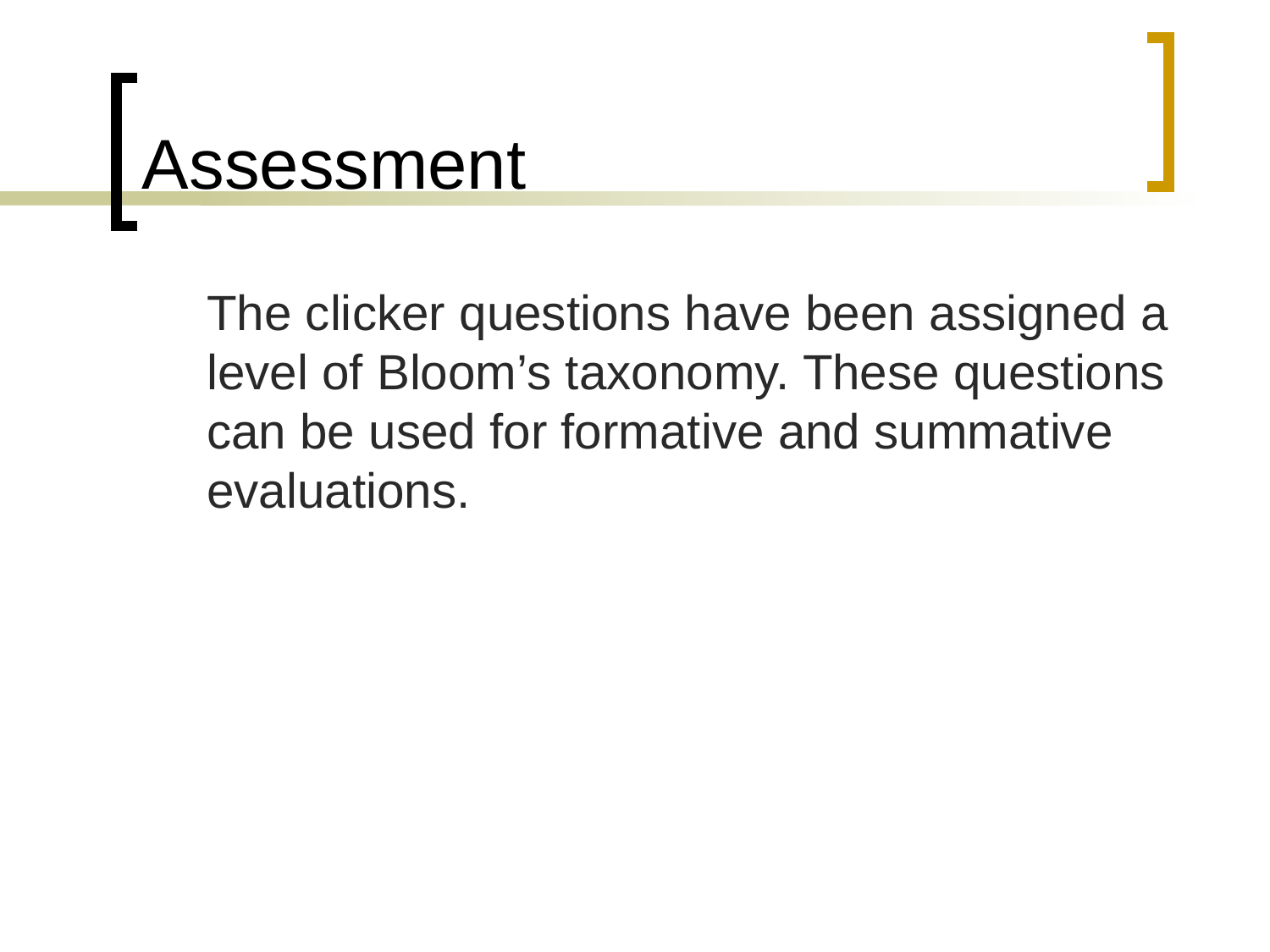

# Assessment
	The clicker questions have been assigned a level of Bloom’s taxonomy. These questions can be used for formative and summative evaluations.